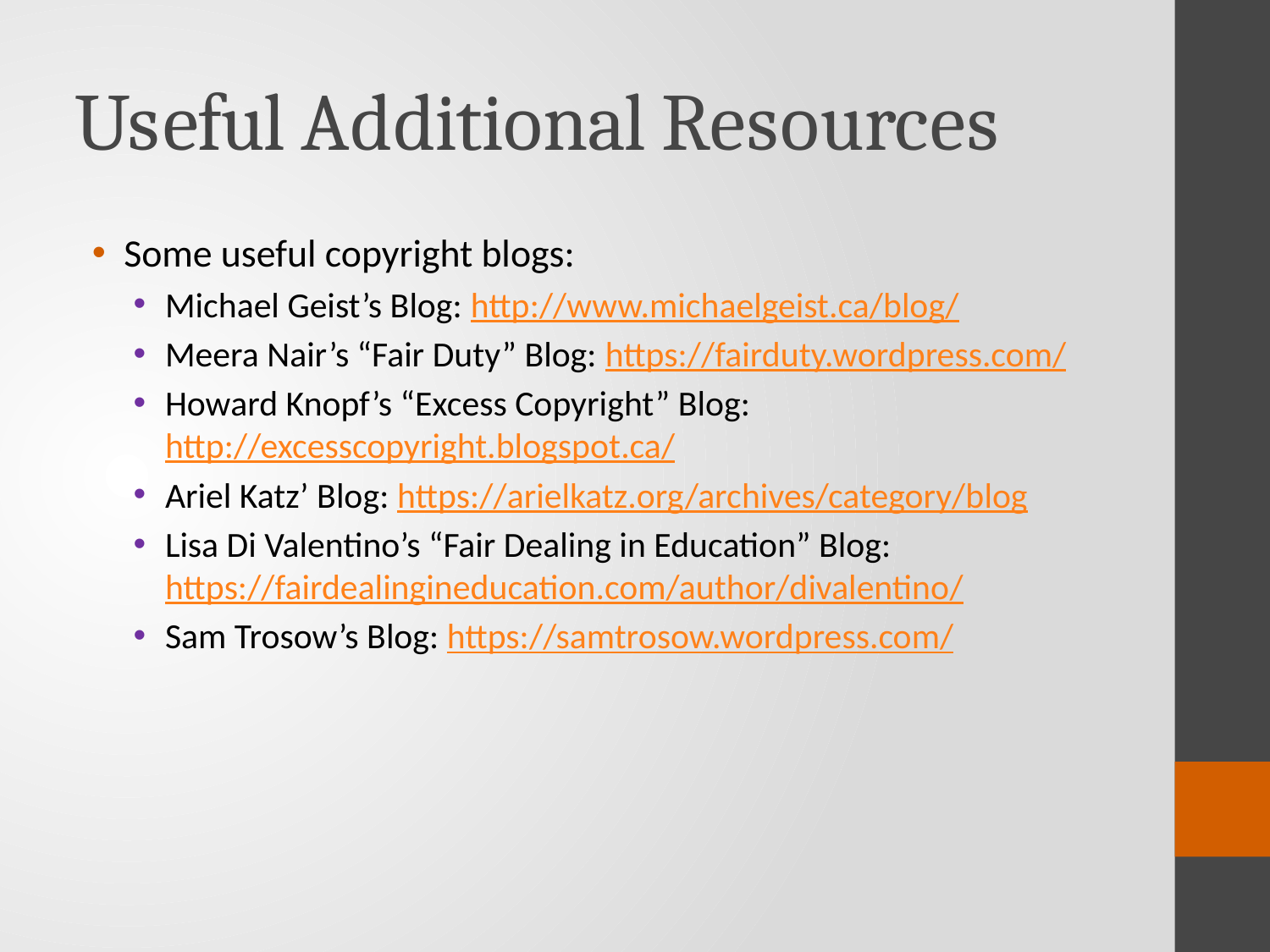

# Useful Additional Resources
Some useful copyright blogs:
Michael Geist’s Blog: http://www.michaelgeist.ca/blog/
Meera Nair’s “Fair Duty” Blog: https://fairduty.wordpress.com/
Howard Knopf’s “Excess Copyright” Blog: http://excesscopyright.blogspot.ca/
Ariel Katz’ Blog: https://arielkatz.org/archives/category/blog
Lisa Di Valentino’s “Fair Dealing in Education” Blog: https://fairdealingineducation.com/author/divalentino/
Sam Trosow’s Blog: https://samtrosow.wordpress.com/